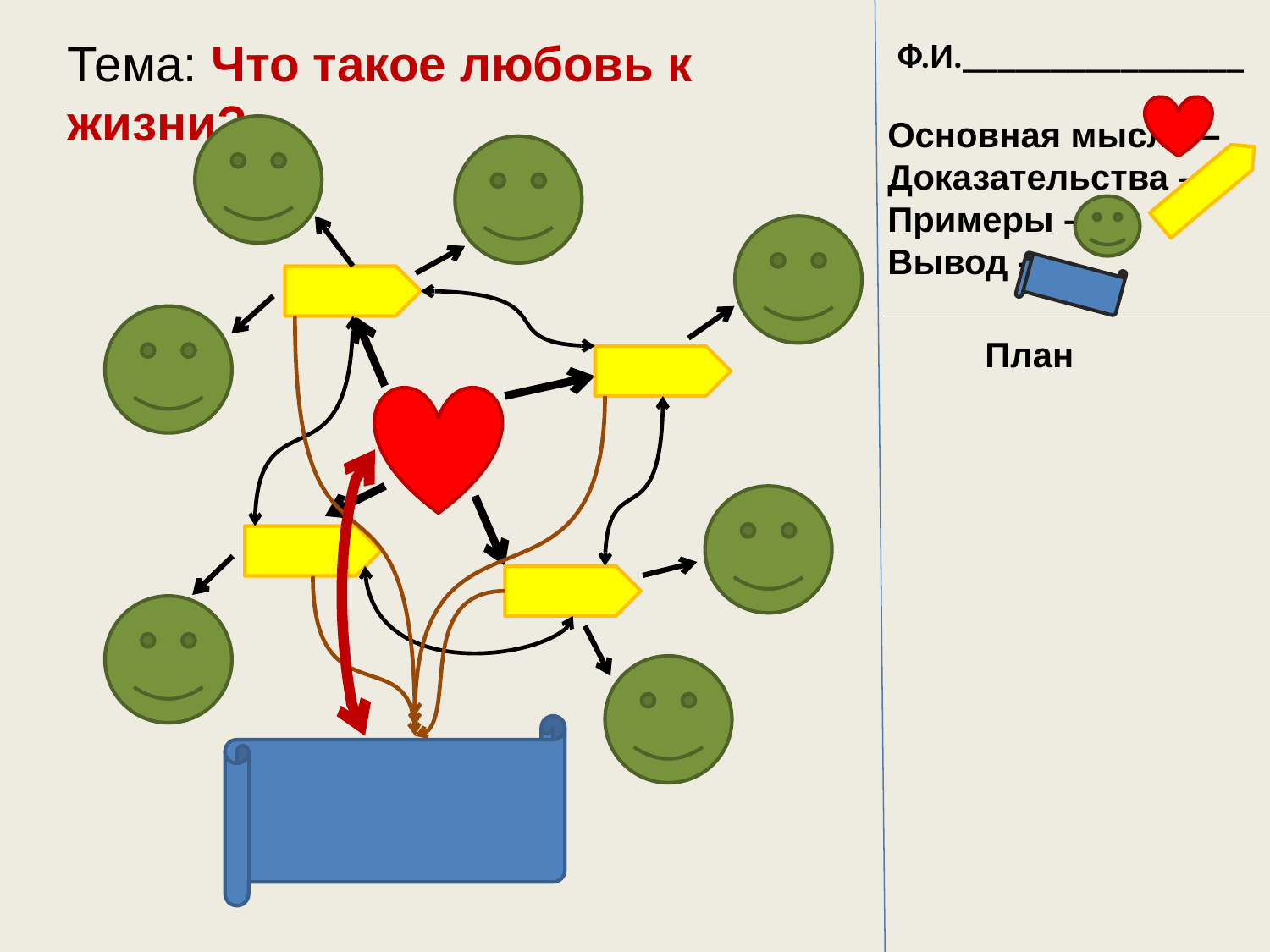

Тема: Что такое любовь к жизни?
Ф.И.________________

Основная мысль –
Доказательства –
Примеры –
Вывод -

          План